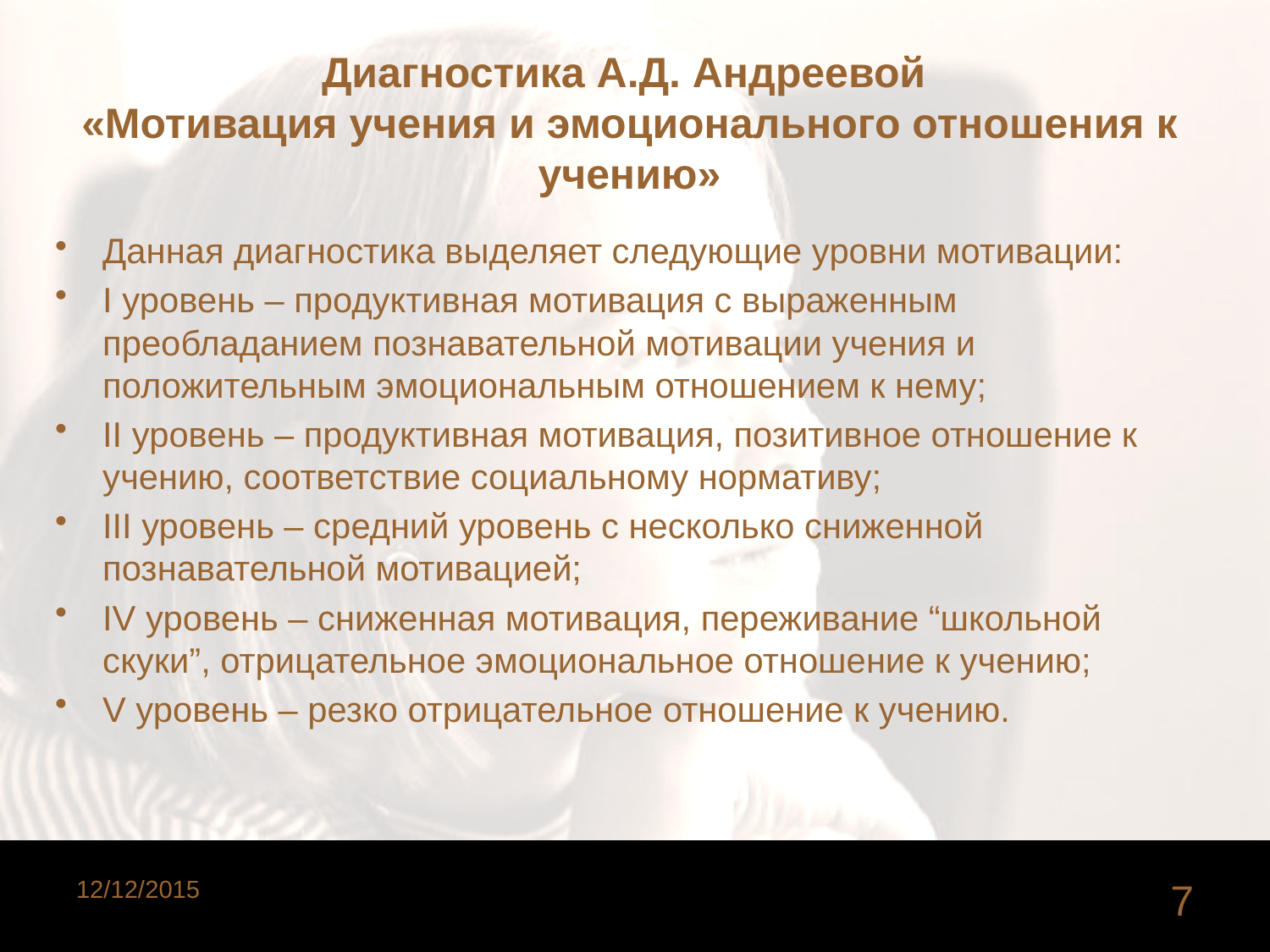

# Диагностика А.Д. Андреевой «Мотивация учения и эмоционального отношения к учению»
Данная диагностика выделяет следующие уровни мотивации:
I уровень – продуктивная мотивация с выраженным преобладанием познавательной мотивации учения и положительным эмоциональным отношением к нему;
II уровень – продуктивная мотивация, позитивное отношение к учению, соответствие социальному нормативу;
III уровень – средний уровень с несколько сниженной познавательной мотивацией;
IV уровень – сниженная мотивация, переживание “школьной скуки”, отрицательное эмоциональное отношение к учению;
V уровень – резко отрицательное отношение к учению.

12/12/2015
7